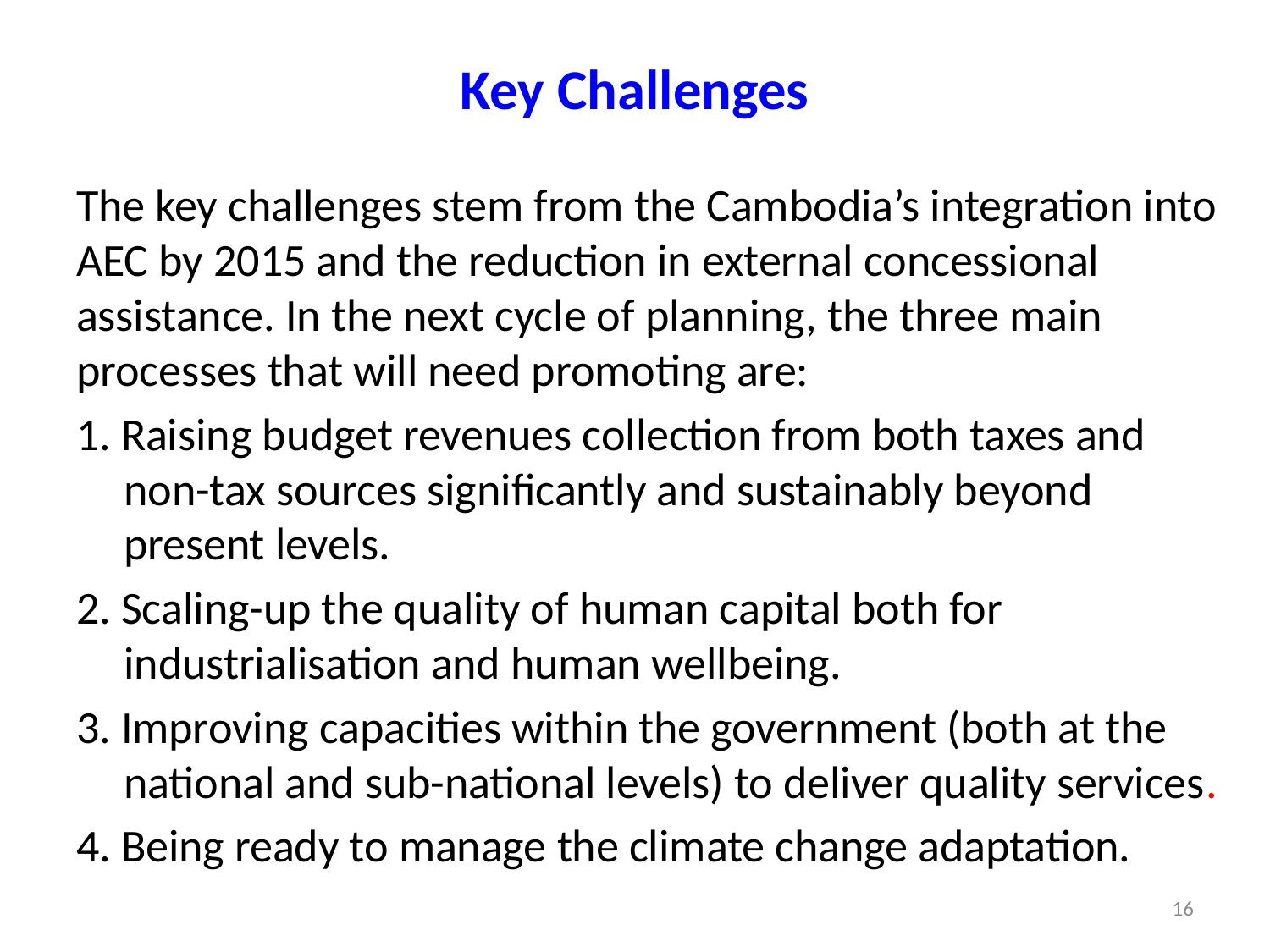

# Key Challenges
The key challenges stem from the Cambodia’s integration into AEC by 2015 and the reduction in external concessional assistance. In the next cycle of planning, the three main processes that will need promoting are:
1. Raising budget revenues collection from both taxes and non-tax sources significantly and sustainably beyond present levels.
2. Scaling-up the quality of human capital both for industrialisation and human wellbeing.
3. Improving capacities within the government (both at the national and sub-national levels) to deliver quality services.
4. Being ready to manage the climate change adaptation.
16